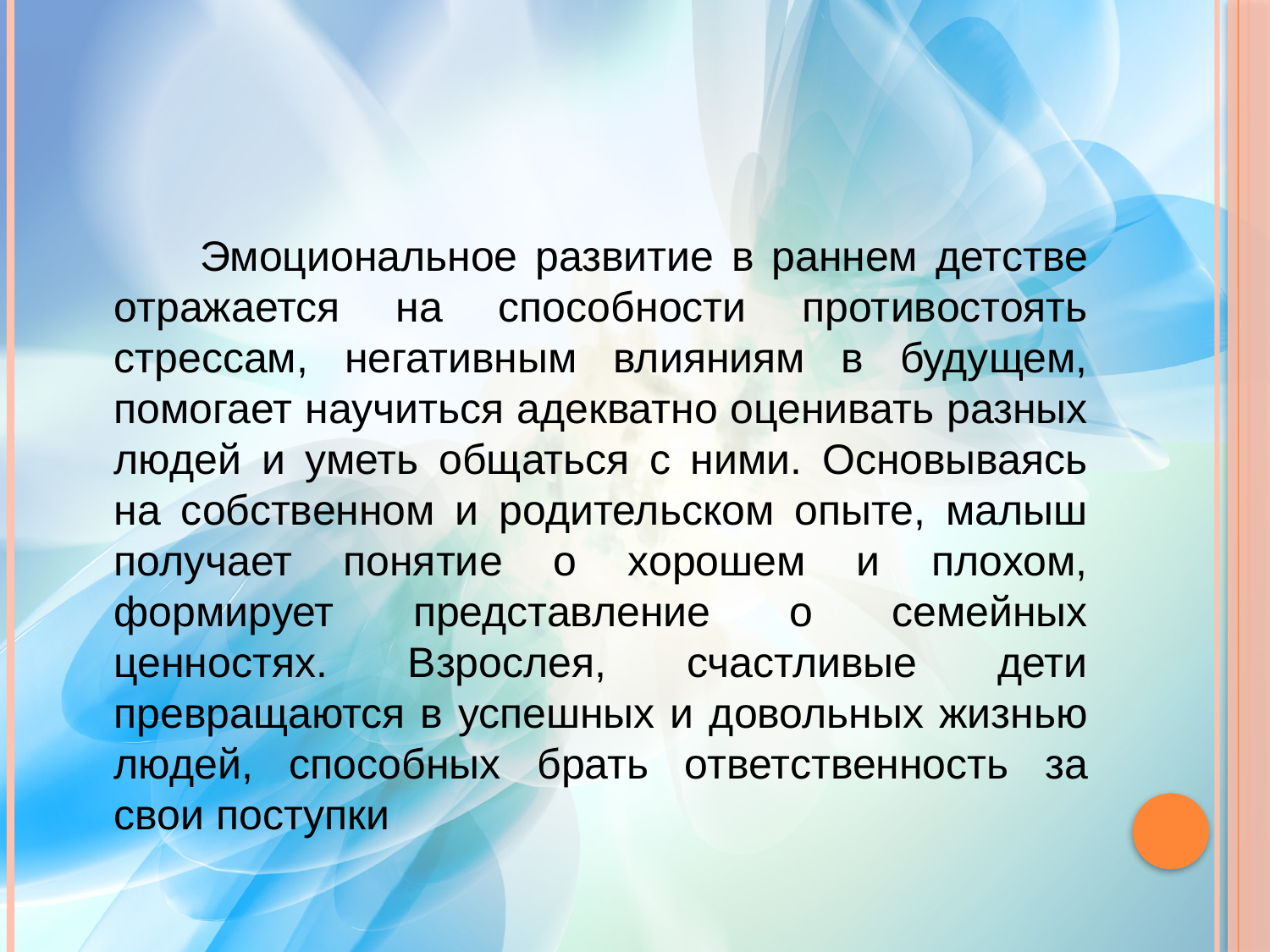

#
       Эмоциональное развитие в раннем детстве отражается на способности противостоять стрессам, негативным влияниям в будущем, помогает научиться адекватно оценивать разных людей и уметь общаться с ними. Основываясь на собственном и родительском опыте, малыш получает понятие о хорошем и плохом, формирует представление о семейных ценностях. Взрослея, счастливые дети превращаются в успешных и довольных жизнью людей, способных брать ответственность за свои поступки